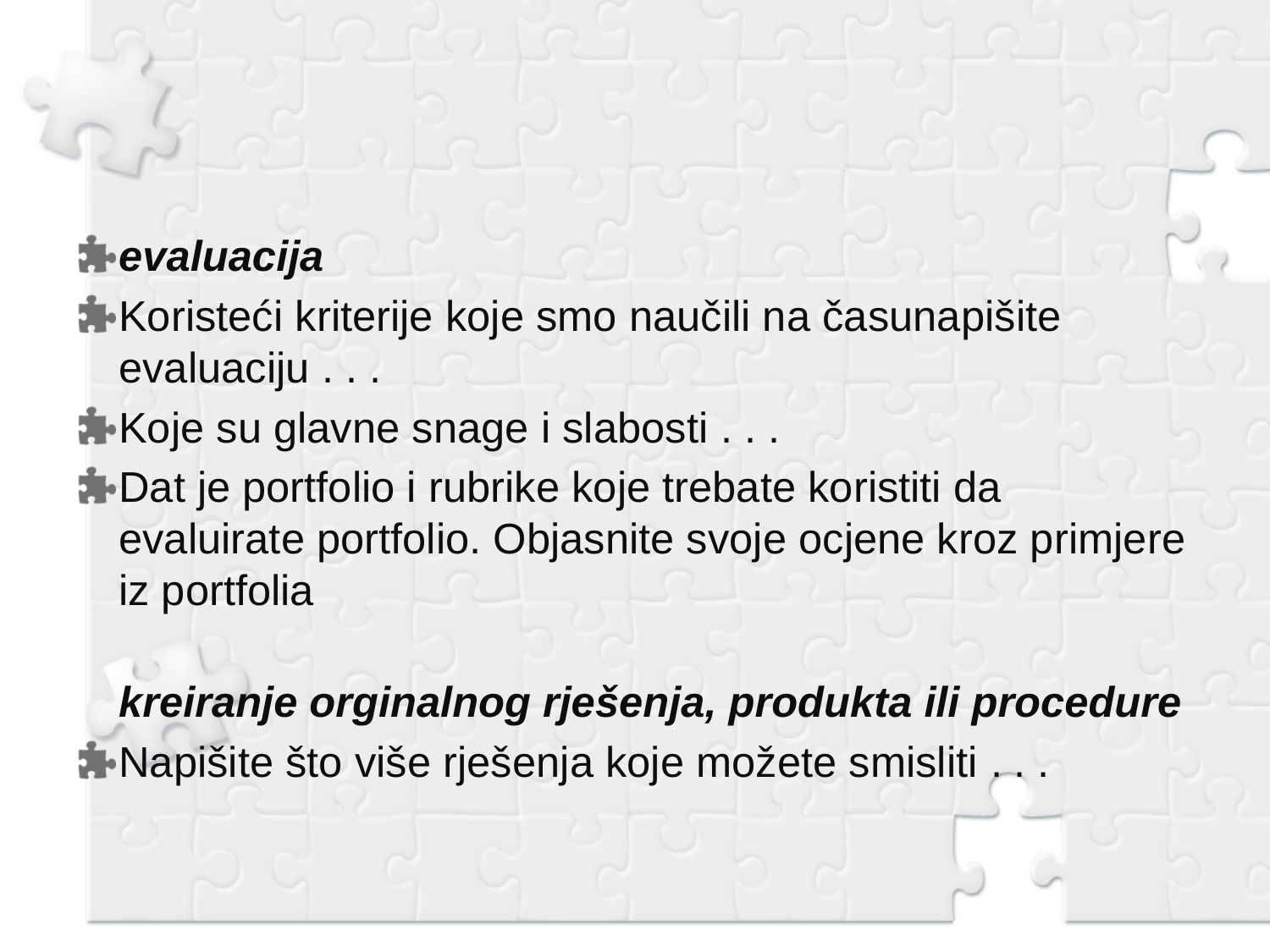

#
evaluacija
Koristeći kriterije koje smo naučili na časunapišite evaluaciju . . .
Koje su glavne snage i slabosti . . .
Dat je portfolio i rubrike koje trebate koristiti da evaluirate portfolio. Objasnite svoje ocjene kroz primjere iz portfolia
kreiranje orginalnog rješenja, produkta ili procedure
Napišite što više rješenja koje možete smisliti . . .